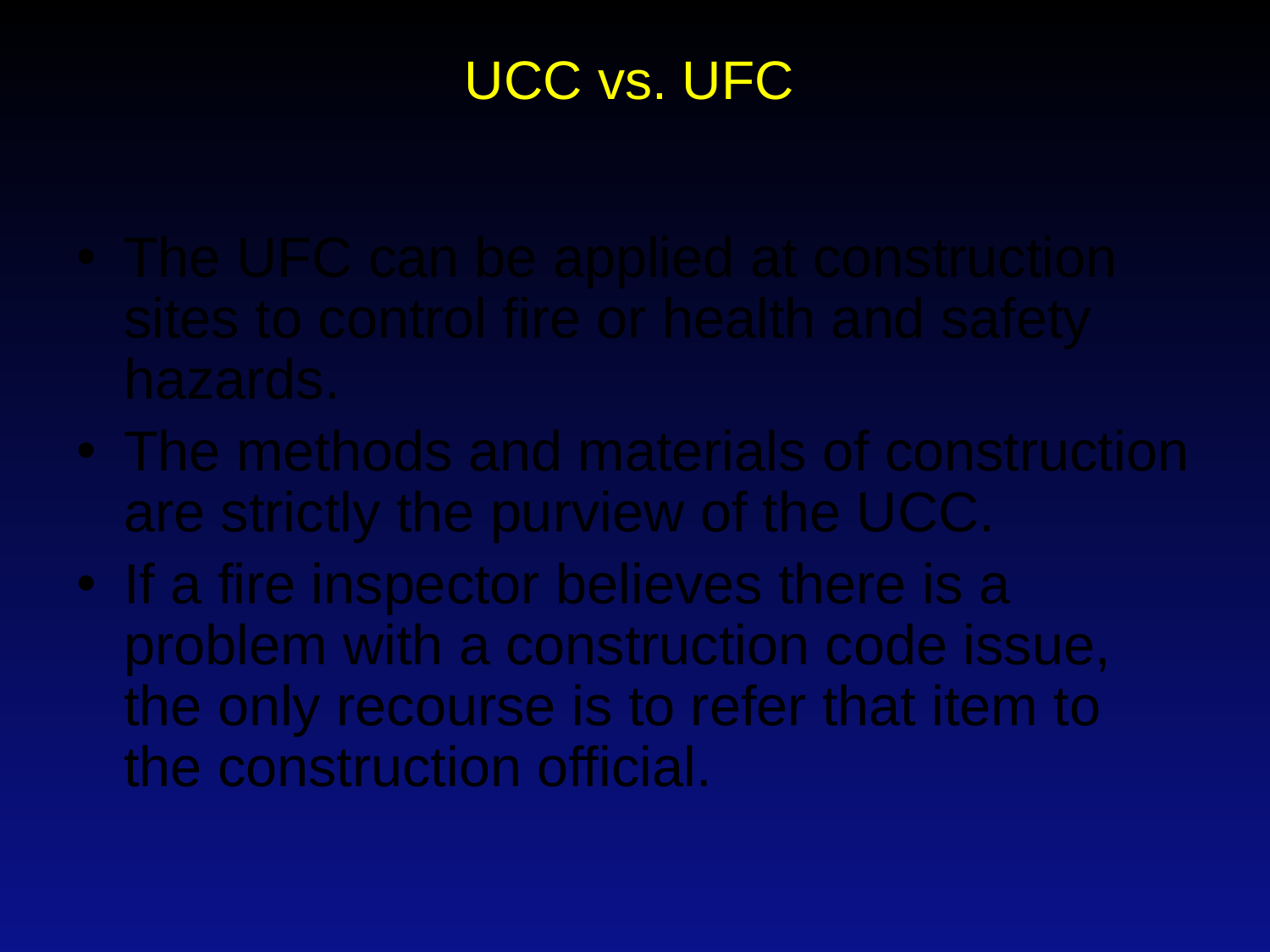

# UCC vs. UFC
The UFC can be applied at construction sites to control fire or health and safety hazards.
The methods and materials of construction are strictly the purview of the UCC.
If a fire inspector believes there is a problem with a construction code issue, the only recourse is to refer that item to the construction official.